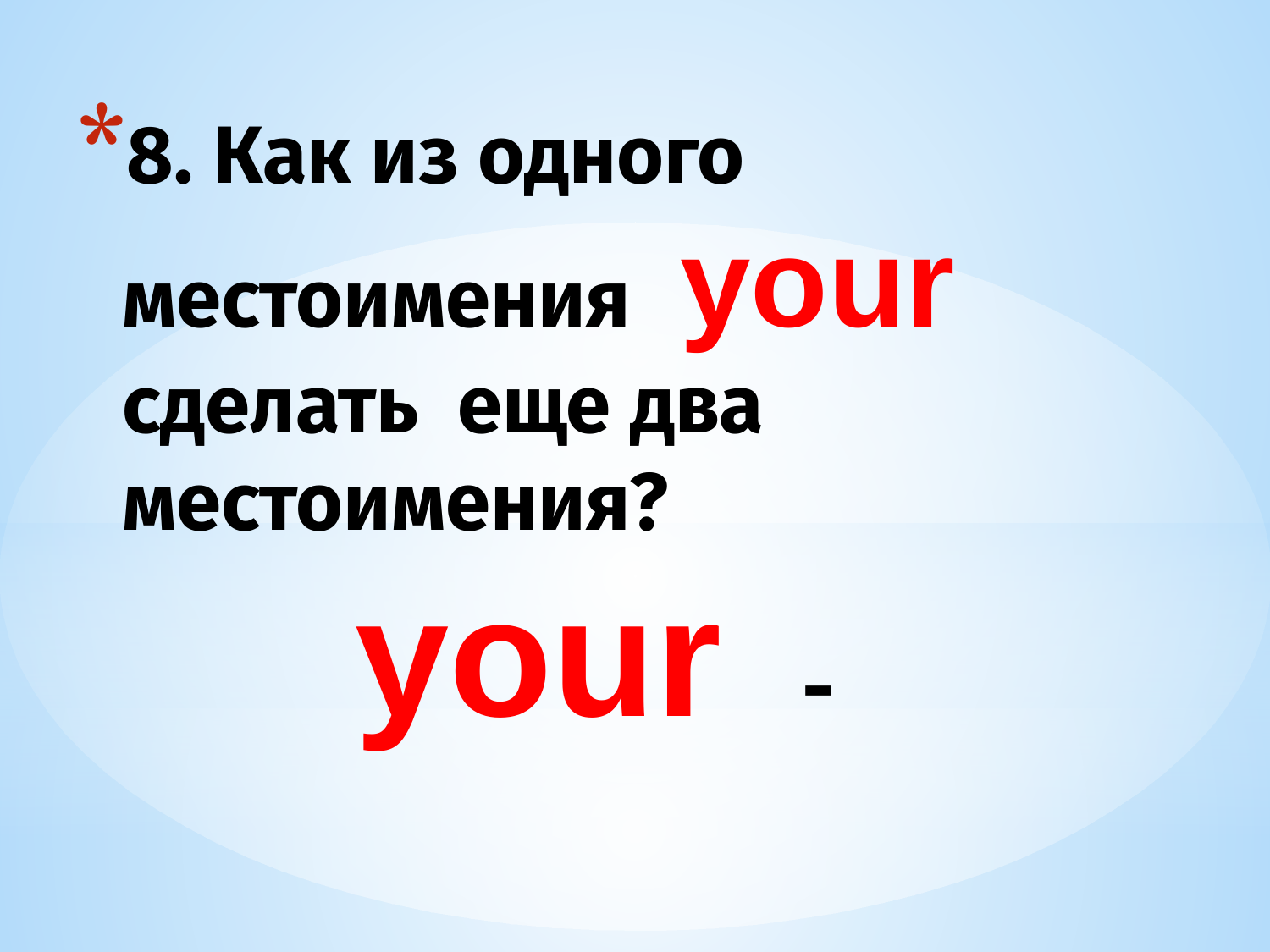

# 8. Как из одного местоимения  your  сделать  еще два местоимения? your  -